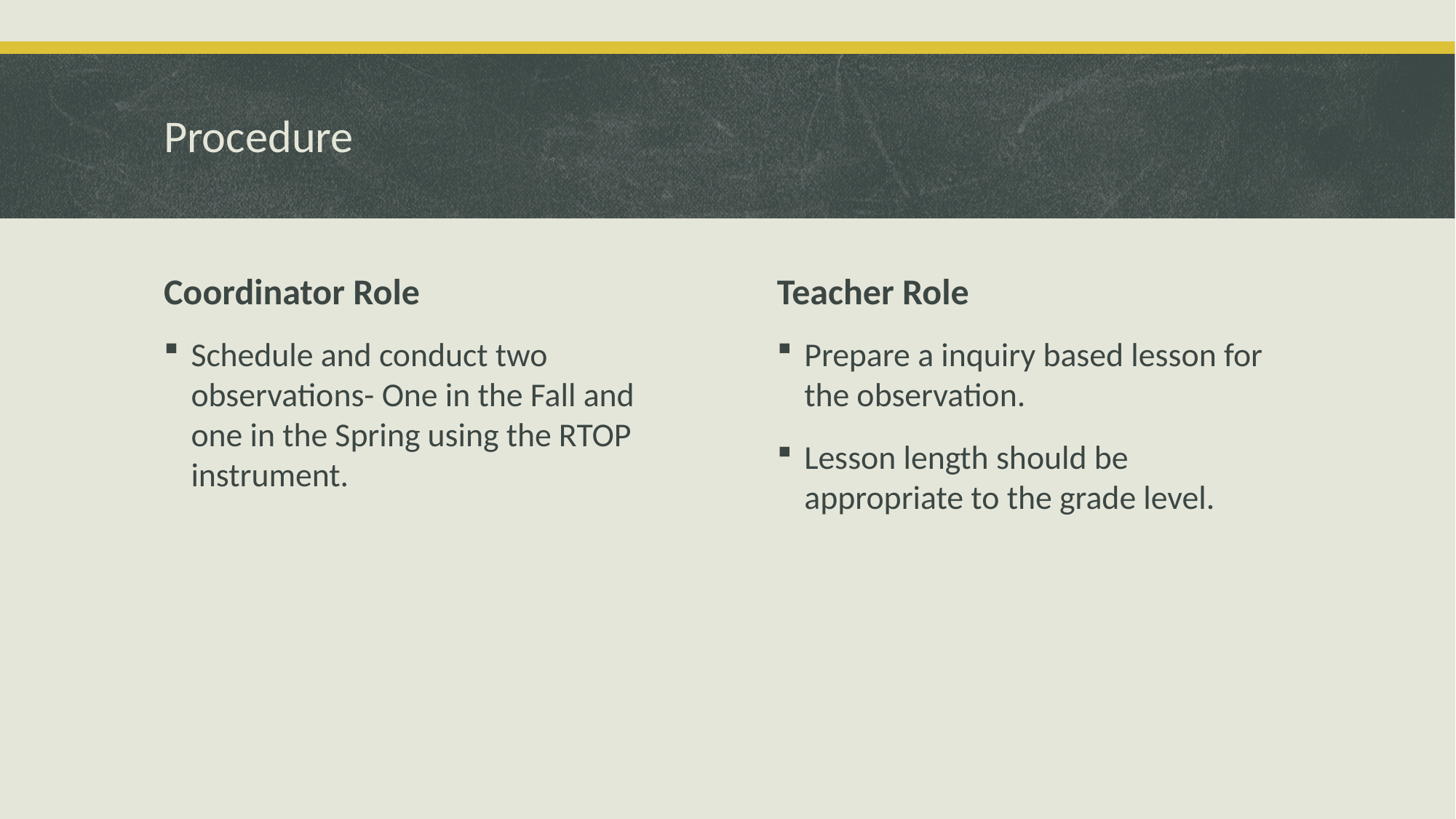

# Procedure
Coordinator Role
Teacher Role
Schedule and conduct two observations- One in the Fall and one in the Spring using the RTOP instrument.

Prepare a inquiry based lesson for the observation.
Lesson length should be appropriate to the grade level.